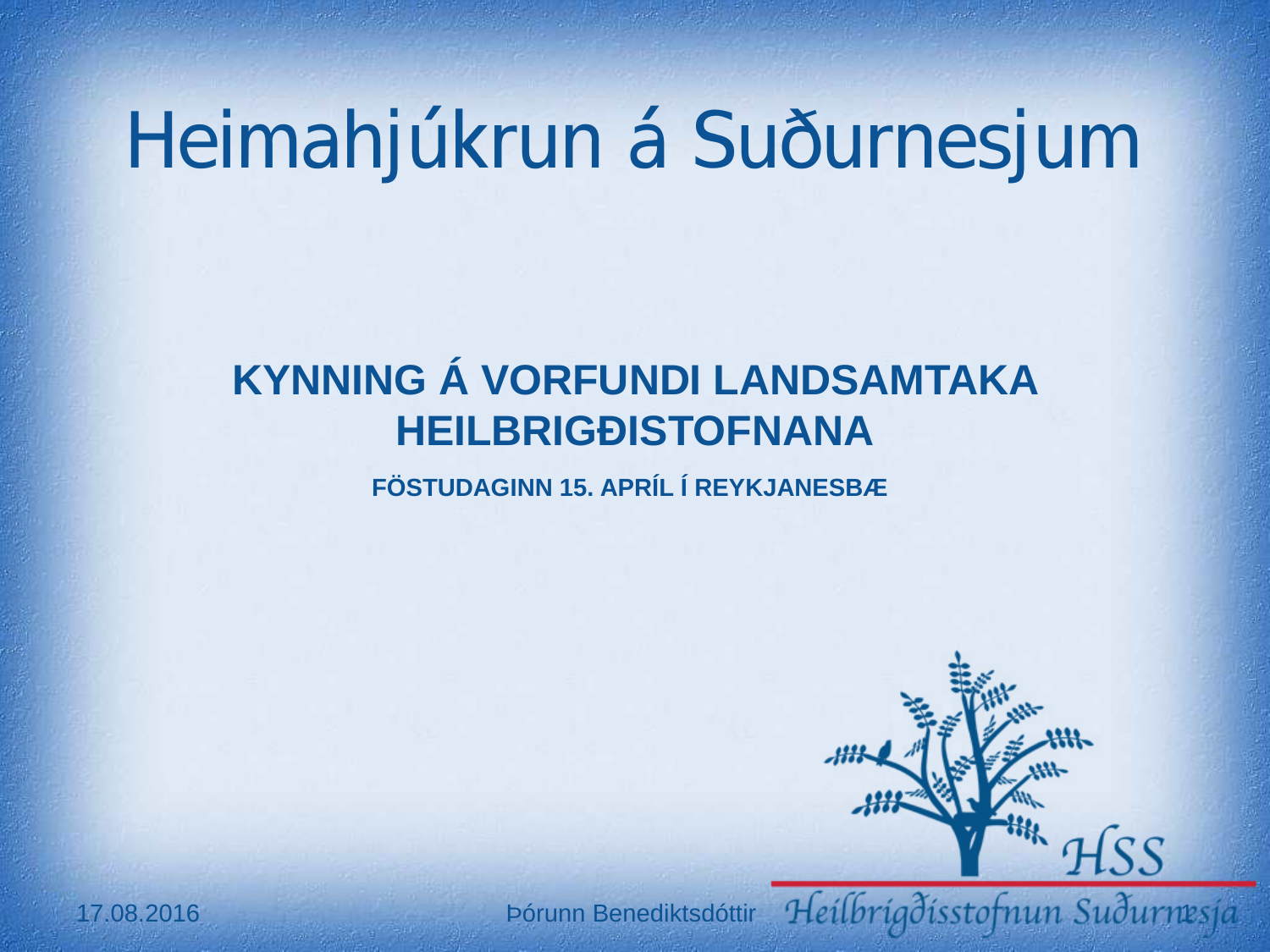

# Heimahjúkrun á Suðurnesjum
KYNNING Á VORFUNDI LANDSAMTAKA HEILBRIGÐISTOFNANA
FÖSTUDAGINN 15. APRÍL Í REYKJANESBÆ

17.08.2016
Þórunn Benediktsdóttir
1